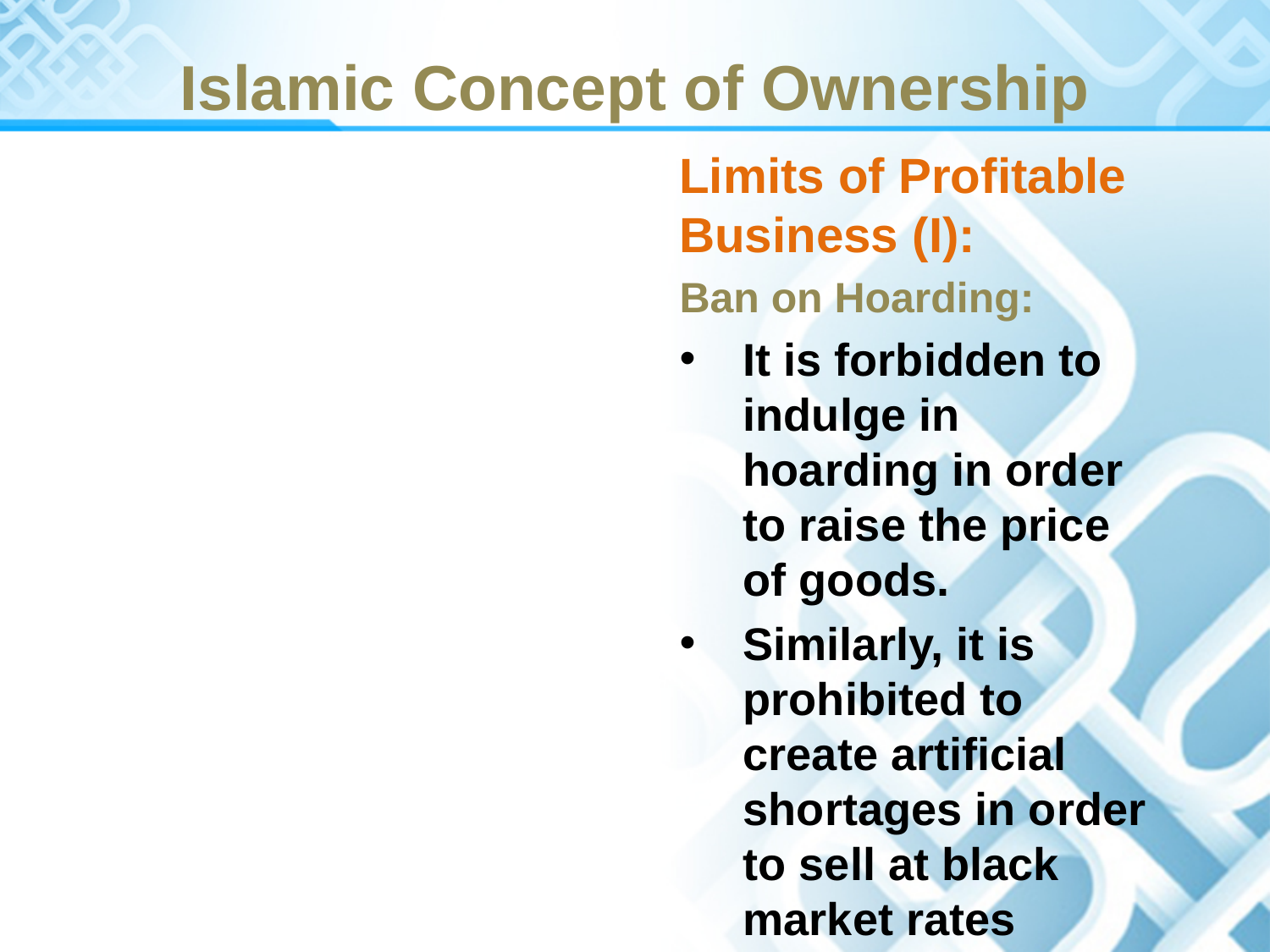

Islamic Concept of Ownership
Limits of Profitable Business (I):
Ban on Hoarding:
It is forbidden to indulge in hoarding in order to raise the price of goods.
Similarly, it is prohibited to create artificial shortages in order to sell at black market rates